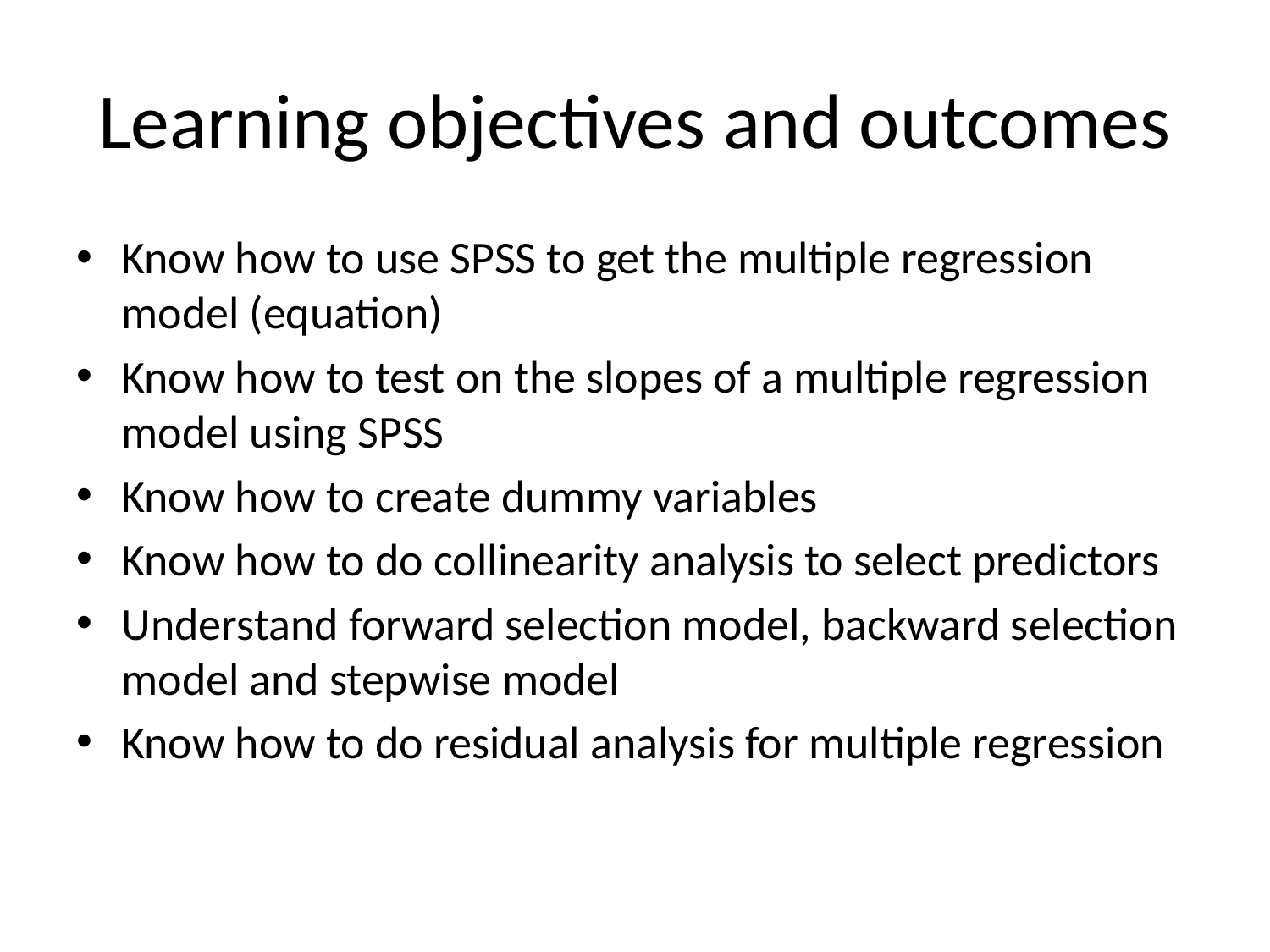

# Learning objectives and outcomes
Know how to use SPSS to get the multiple regression model (equation)
Know how to test on the slopes of a multiple regression model using SPSS
Know how to create dummy variables
Know how to do collinearity analysis to select predictors
Understand forward selection model, backward selection model and stepwise model
Know how to do residual analysis for multiple regression